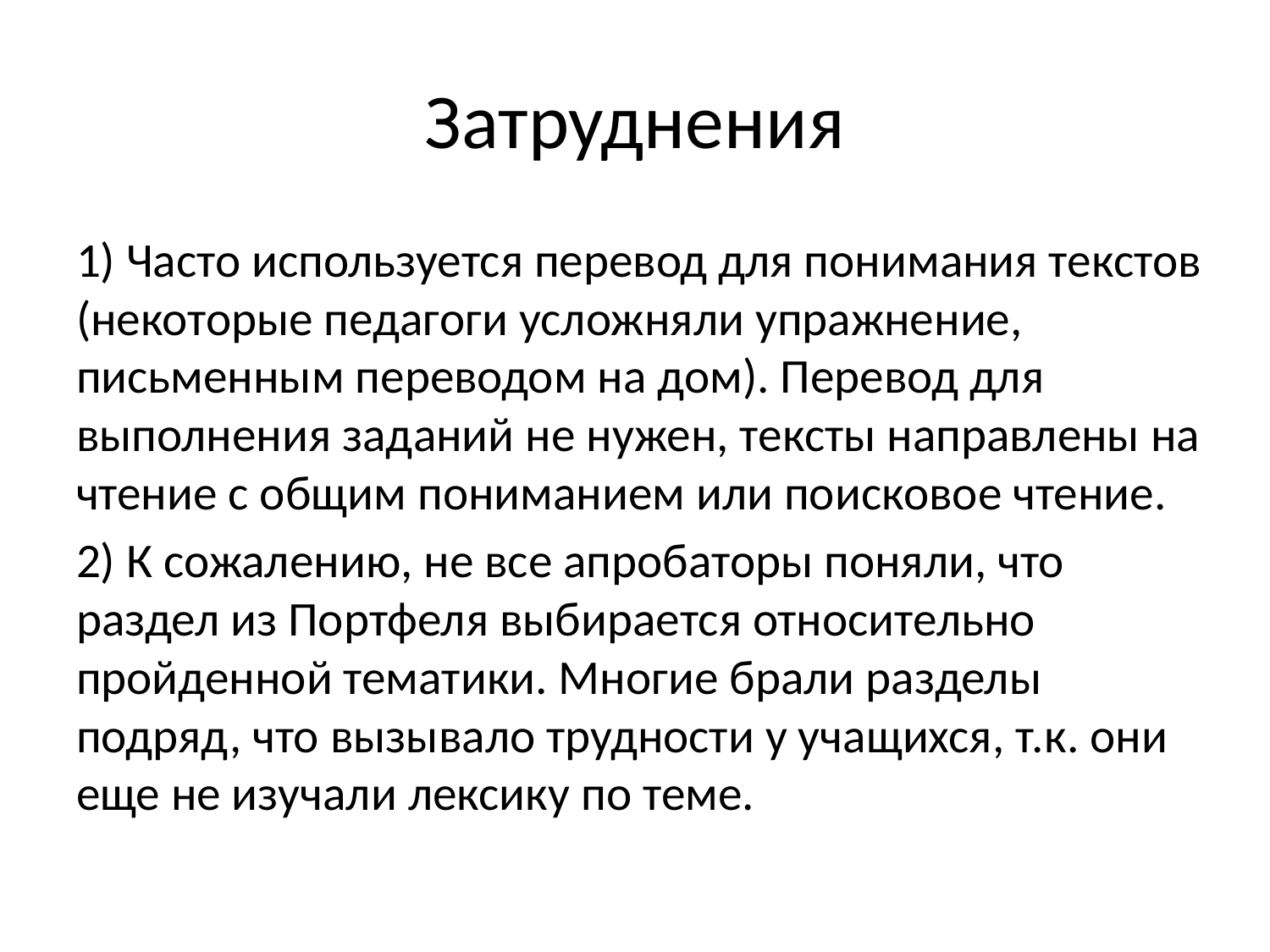

# Затруднения
1) Часто используется перевод для понимания текстов (некоторые педагоги усложняли упражнение, письменным переводом на дом). Перевод для выполнения заданий не нужен, тексты направлены на чтение с общим пониманием или поисковое чтение.
2) К сожалению, не все апробаторы поняли, что раздел из Портфеля выбирается относительно пройденной тематики. Многие брали разделы подряд, что вызывало трудности у учащихся, т.к. они еще не изучали лексику по теме.